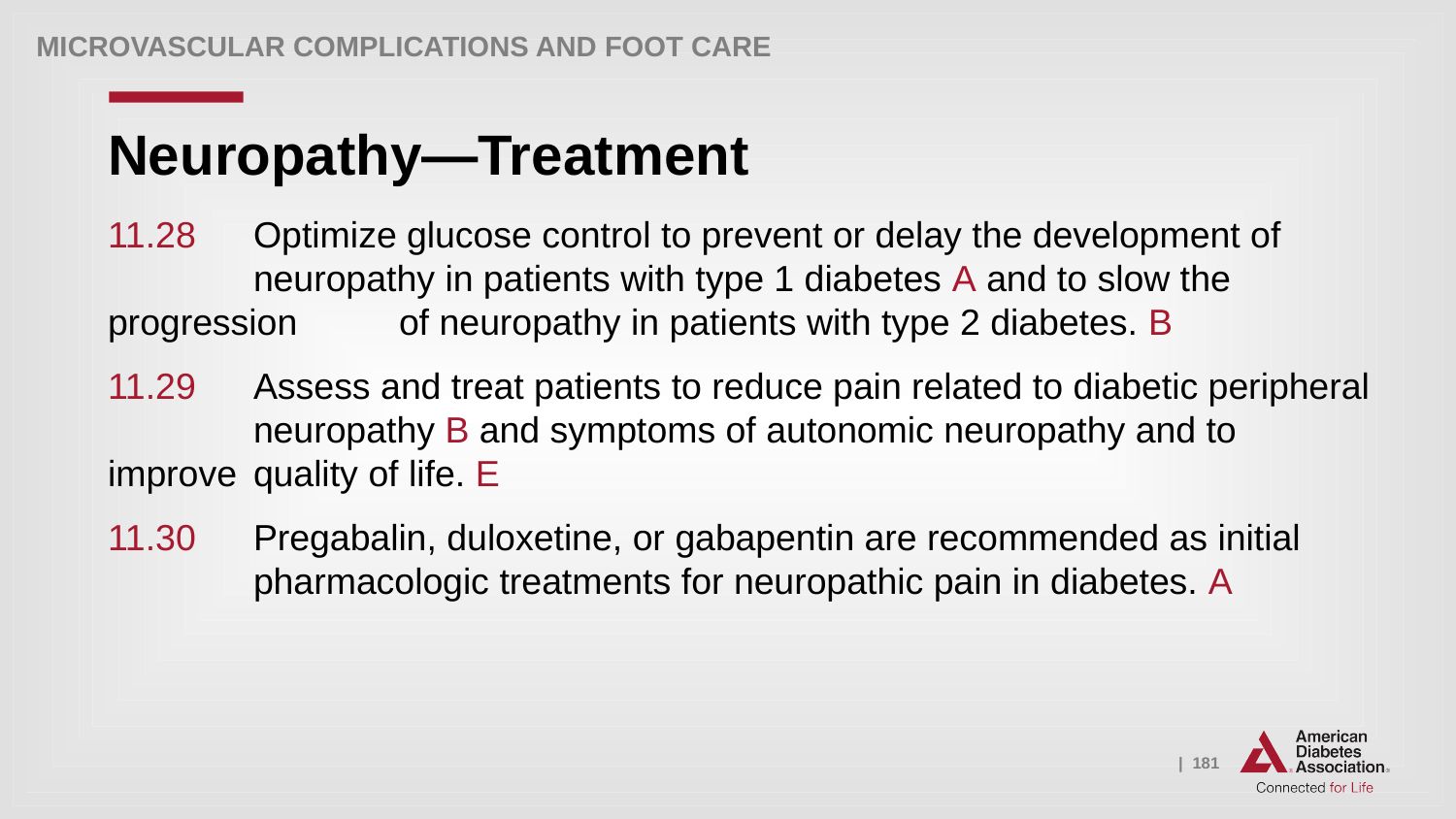

Microvascular Complications and Foot Care
# Neuropathy—Treatment
11.28 	Optimize glucose control to prevent or delay the development of 	neuropathy in patients with type 1 diabetes A and to slow the progression   	of neuropathy in patients with type 2 diabetes. B
11.29 	Assess and treat patients to reduce pain related to diabetic peripheral 	neuropathy B and symptoms of autonomic neuropathy and to improve 	quality of life. E
11.30 	Pregabalin, duloxetine, or gabapentin are recommended as initial 	pharmacologic treatments for neuropathic pain in diabetes. A